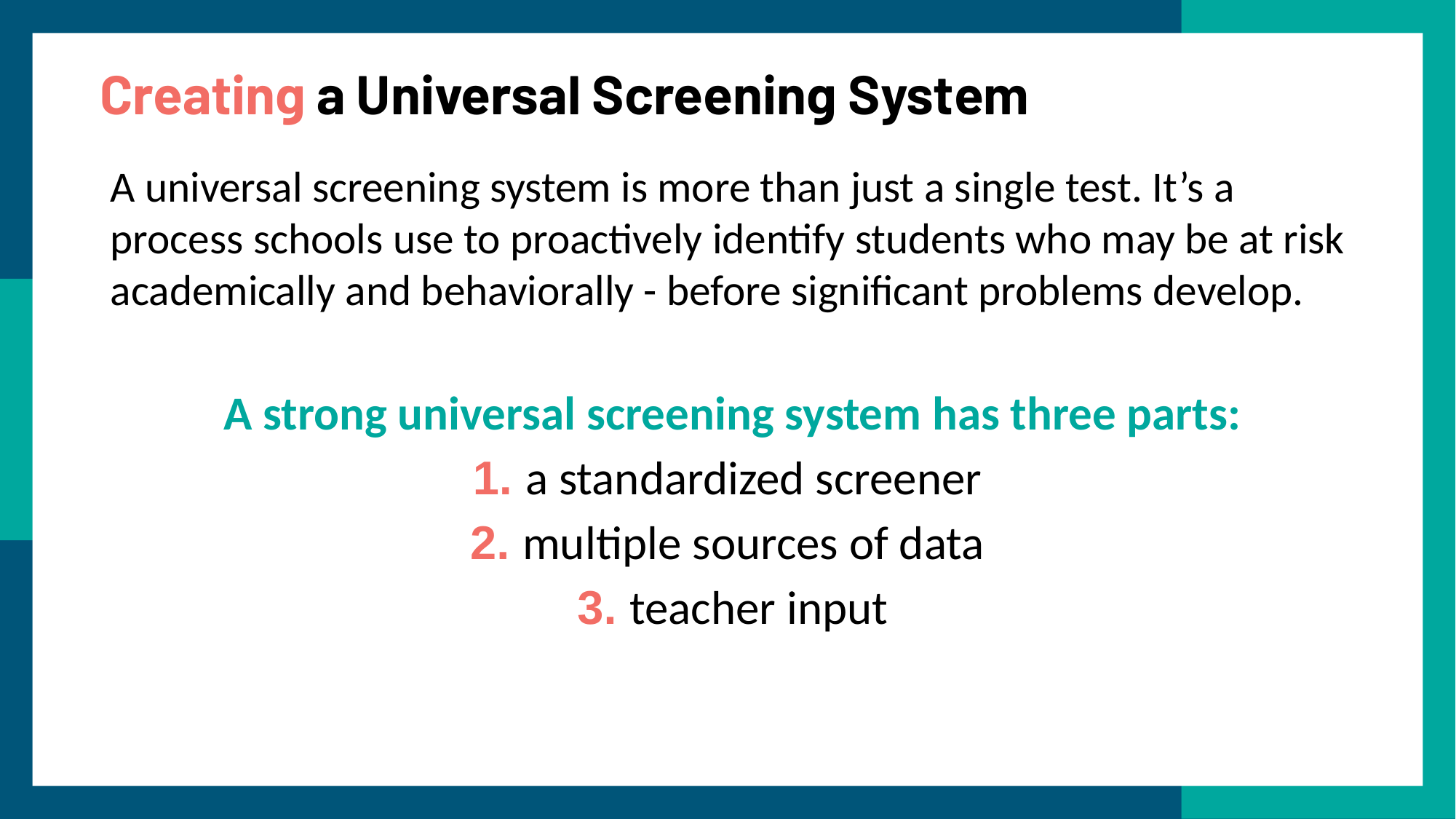

# Creating a Universal Screening System
A universal screening system is more than just a single test. It’s a process schools use to proactively identify students who may be at risk academically and behaviorally - before significant problems develop.

A strong universal screening system has three parts:
1. a standardized screener
2. multiple sources of data
3. teacher input